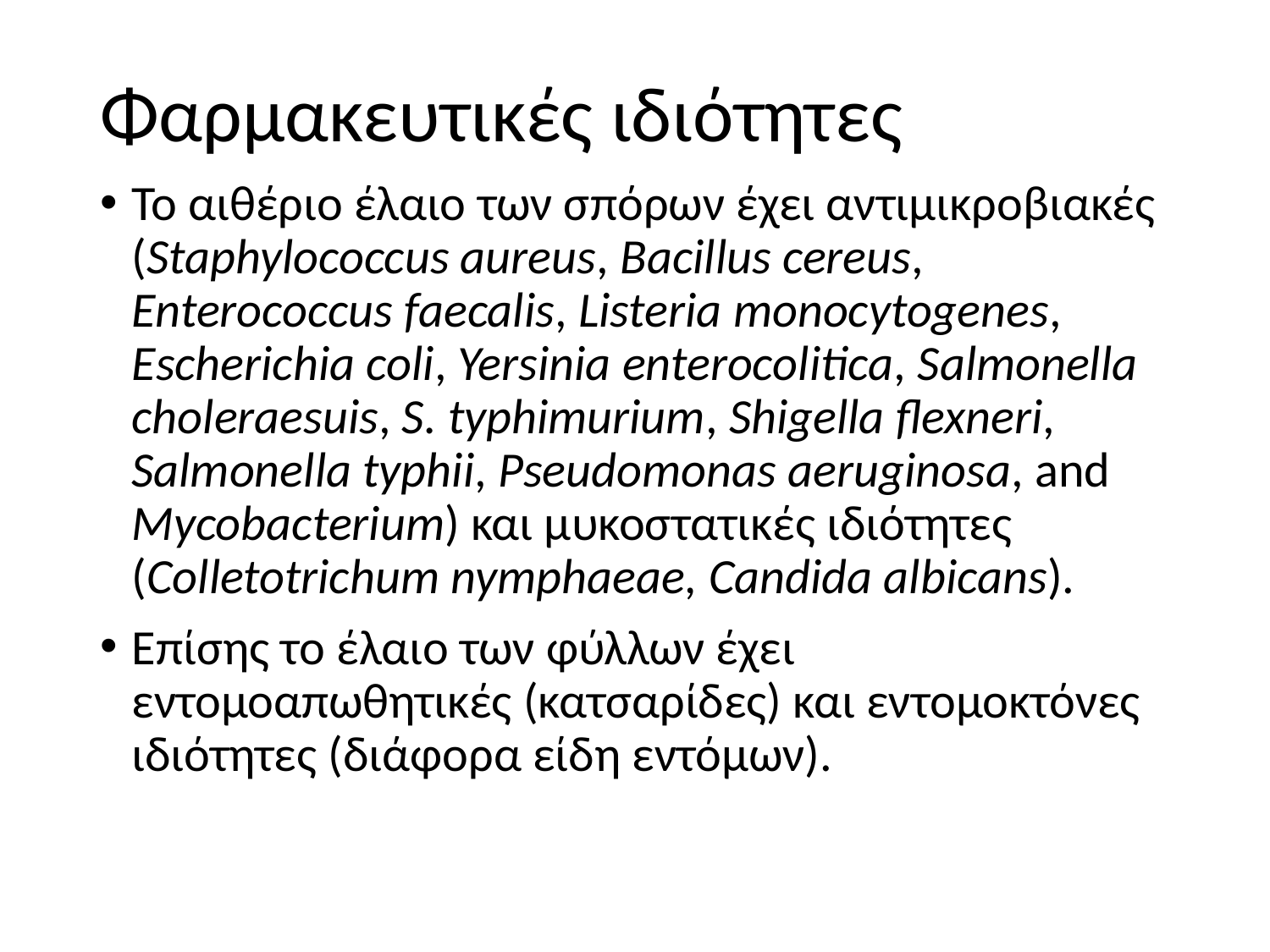

# Φαρμακευτικές ιδιότητες
Το αιθέριο έλαιο των σπόρων έχει αντιμικροβιακές (Staphylococcus aureus, Bacillus cereus, Enterococcus faecalis, Listeria monocytogenes, Escherichia coli, Yersinia enterocolitica, Salmonella choleraesuis, S. typhimurium, Shigella flexneri, Salmonella typhii, Pseudomonas aeruginosa, and Mycobacterium) και μυκοστατικές ιδιότητες (Colletotrichum nymphaeae, Candida albicans).
Επίσης το έλαιο των φύλλων έχει εντομοαπωθητικές (κατσαρίδες) και εντομοκτόνες ιδιότητες (διάφορα είδη εντόμων).